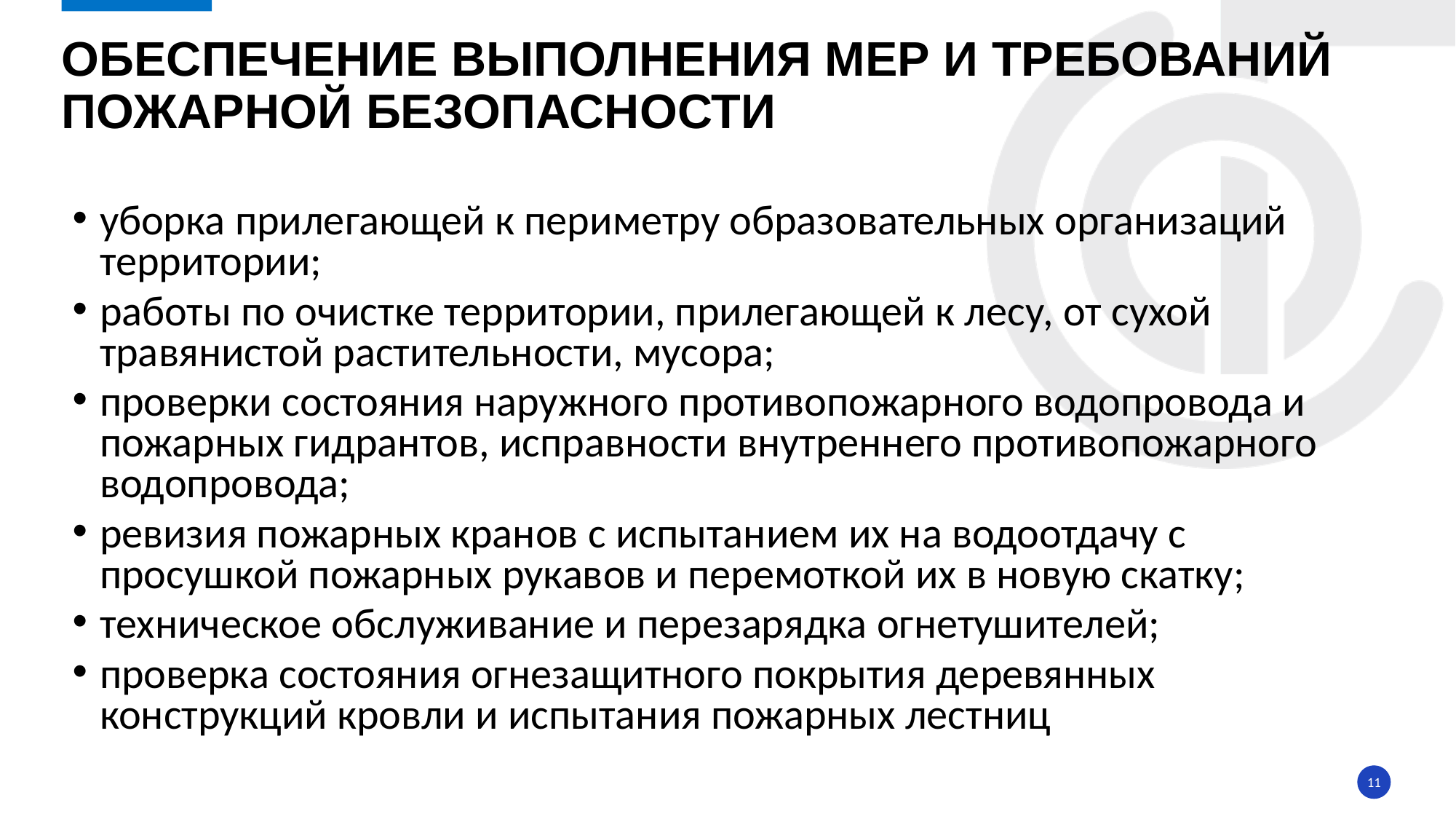

# обеспечение выполнения мер и требований пожарной безопасности
уборка прилегающей к периметру образовательных организаций территории;
работы по очистке территории, прилегающей к лесу, от сухой травянистой растительности, мусора;
проверки состояния наружного противопожарного водопровода и пожарных гидрантов, исправности внутреннего противопожарного водопровода;
ревизия пожарных кранов с испытанием их на водоотдачу с просушкой пожарных рукавов и перемоткой их в новую скатку;
техническое обслуживание и перезарядка огнетушителей;
проверка состояния огнезащитного покрытия деревянных конструкций кровли и испытания пожарных лестниц
11